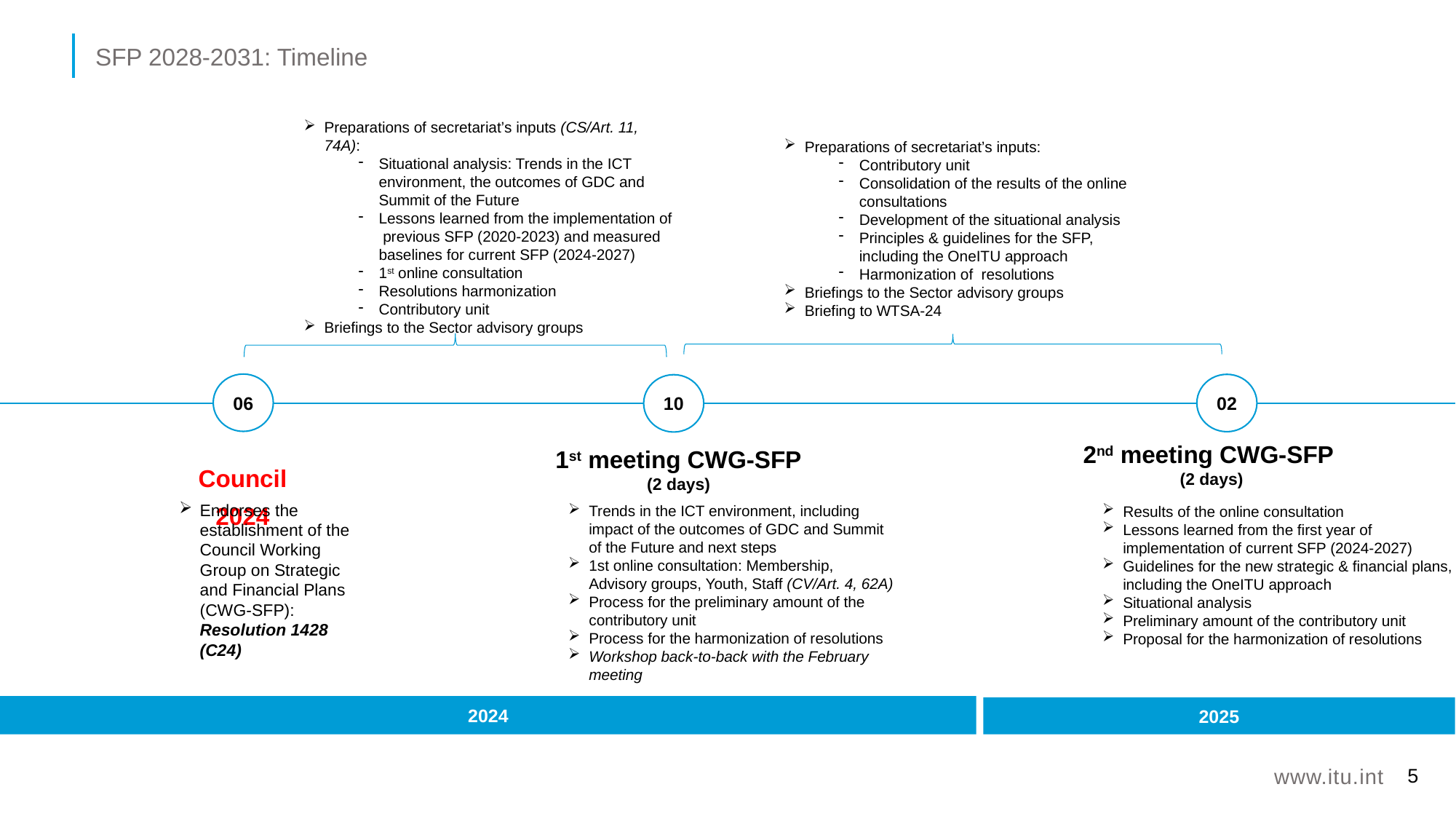

SFP 2028-2031: Timeline

Preparations of secretariat’s inputs (CS/Art. 11, 74A):
Situational analysis: Trends in the ICT environment, the outcomes of GDC and Summit of the Future
Lessons learned from the implementation of  previous SFP (2020-2023) and measured baselines for current SFP (2024-2027)
1st online consultation
Resolutions harmonization
Contributory unit
Briefings to the Sector advisory groups
Preparations of secretariat’s inputs:
Contributory unit
Consolidation of the results of the online consultations
Development of the situational analysis
Principles & guidelines for the SFP, including the OneITU approach
Harmonization of  resolutions
Briefings to the Sector advisory groups
Briefing to WTSA-24

06
Council 2024
Endorses the establishment of the Council Working Group on Strategic and Financial Plans (CWG-SFP): Resolution 1428 (C24)

02
10
2nd meeting CWG-SFP
(2 days)
Results of the online consultation
Lessons learned from the first year of  implementation of current SFP (2024-2027)
Guidelines for the new strategic & financial plans, including the OneITU approach
Situational analysis
Preliminary amount of the contributory unit
Proposal for the harmonization of resolutions

1st meeting CWG-SFP
(2 days)

Trends in the ICT environment, including impact of the outcomes of GDC and Summit of the Future and next steps
1st online consultation: Membership, Advisory groups, Youth, Staff (CV/Art. 4, 62A)
Process for the preliminary amount of the contributory unit
Process for the harmonization of resolutions
Workshop back-to-back with the February meeting

2024
2025